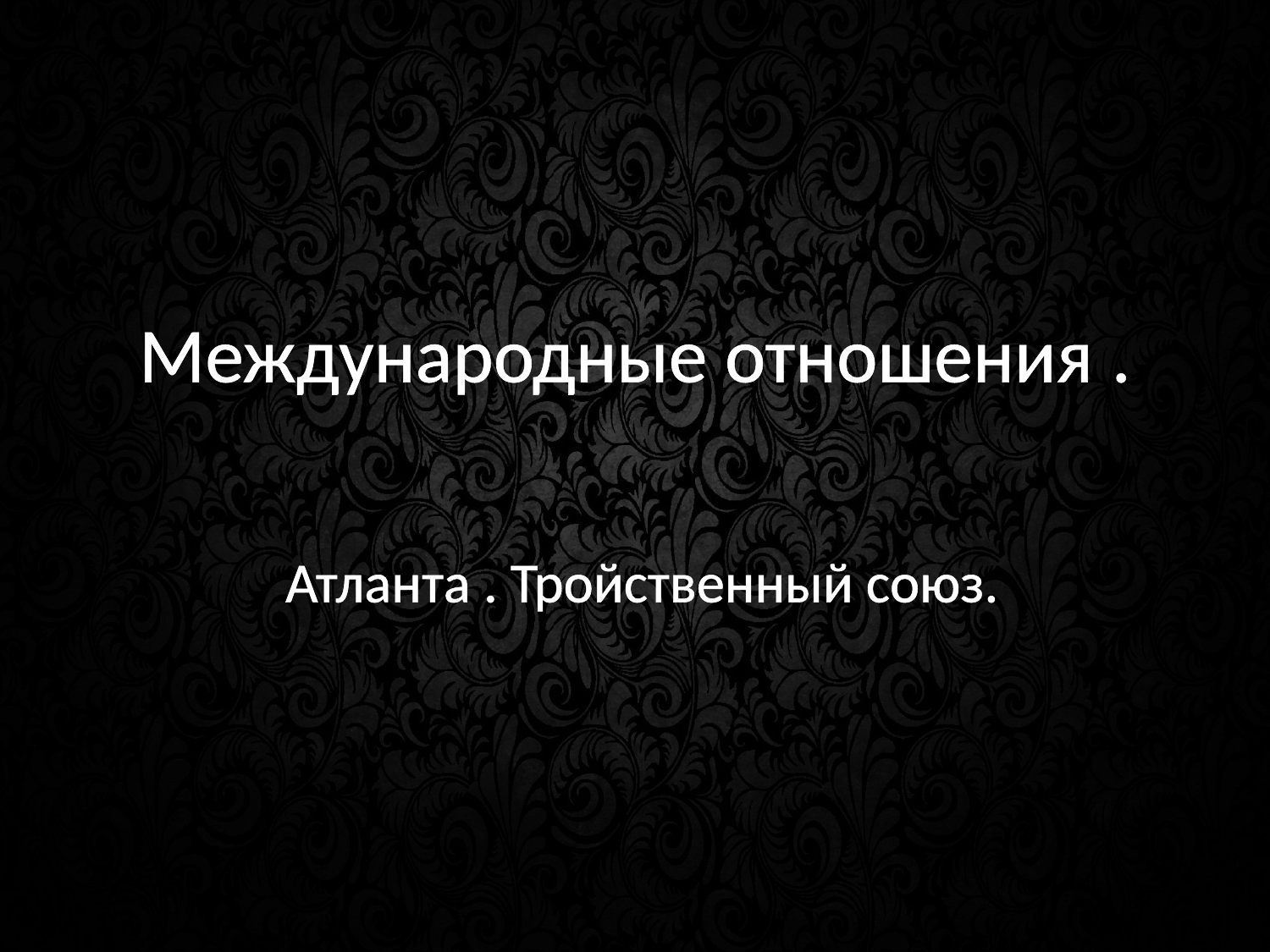

# Международные отношения .
Атланта . Тройственный союз.